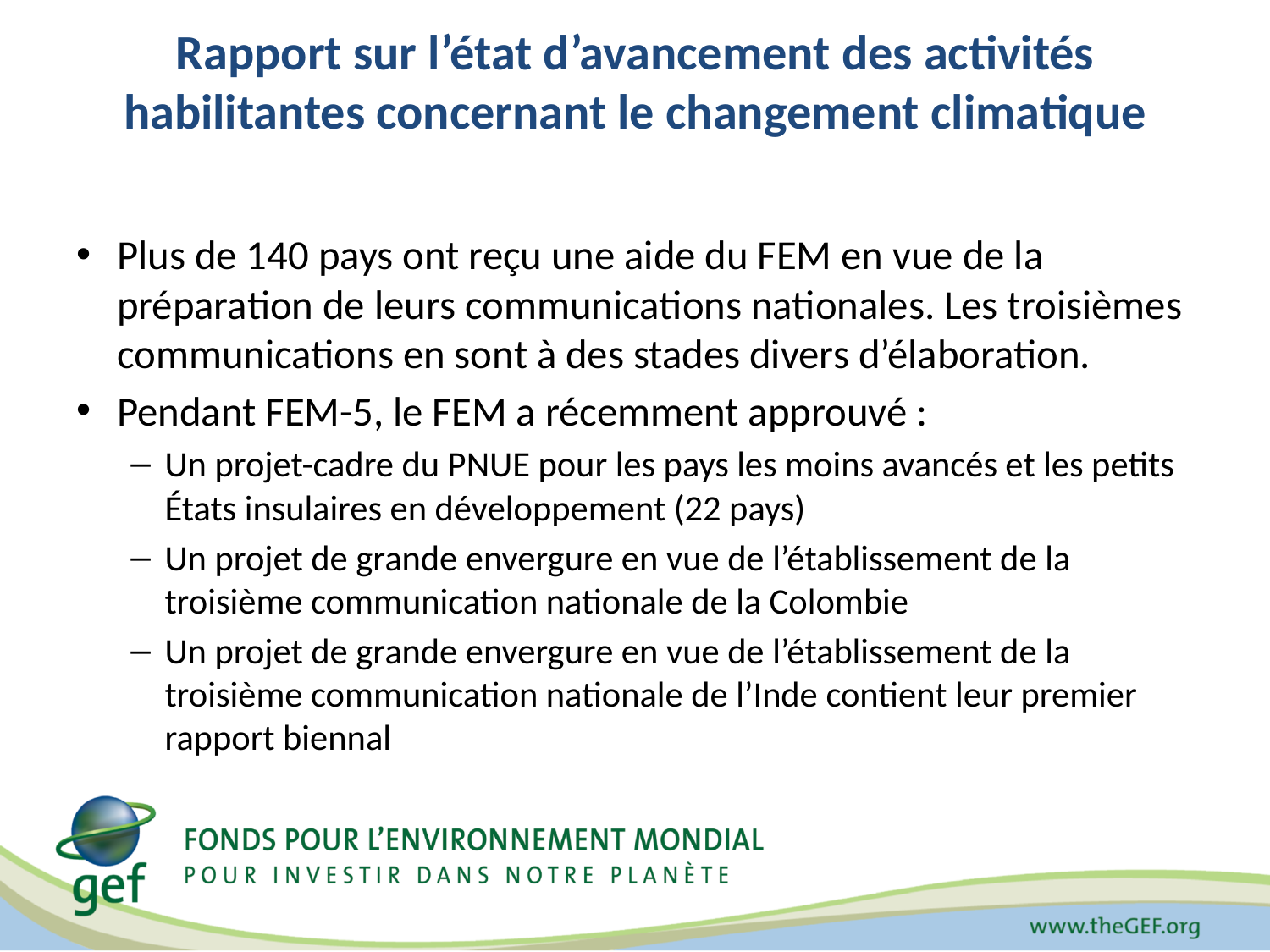

# Rapport sur l’état d’avancement des activités habilitantes concernant le changement climatique
Plus de 140 pays ont reçu une aide du FEM en vue de la préparation de leurs communications nationales. Les troisièmes communications en sont à des stades divers d’élaboration.
Pendant FEM-5, le FEM a récemment approuvé :
Un projet-cadre du PNUE pour les pays les moins avancés et les petits États insulaires en développement (22 pays)
Un projet de grande envergure en vue de l’établissement de la troisième communication nationale de la Colombie
Un projet de grande envergure en vue de l’établissement de la troisième communication nationale de l’Inde contient leur premier rapport biennal